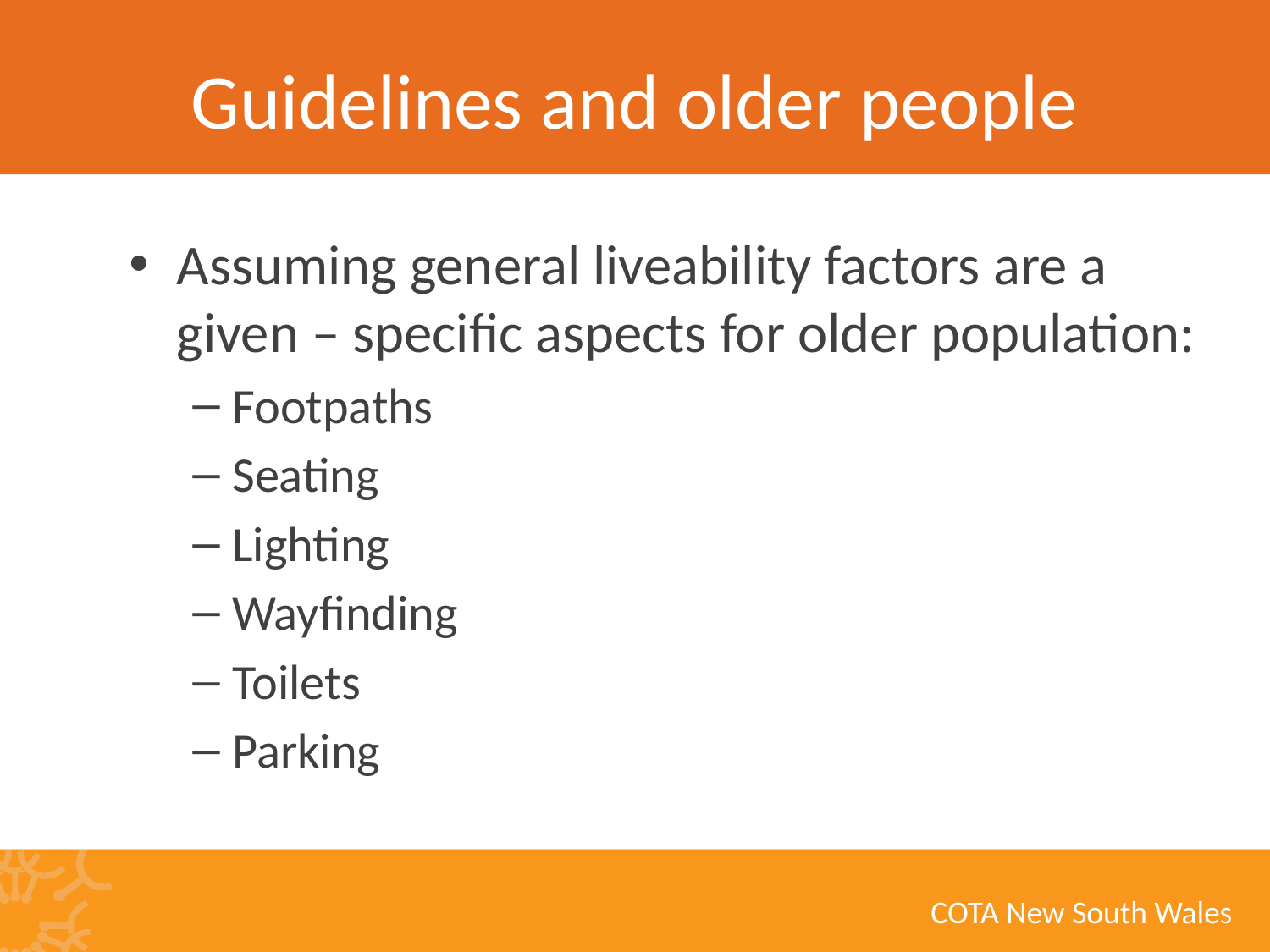

# Guidelines and older people
Assuming general liveability factors are a given – specific aspects for older population:
Footpaths
Seating
Lighting
Wayfinding
Toilets
Parking